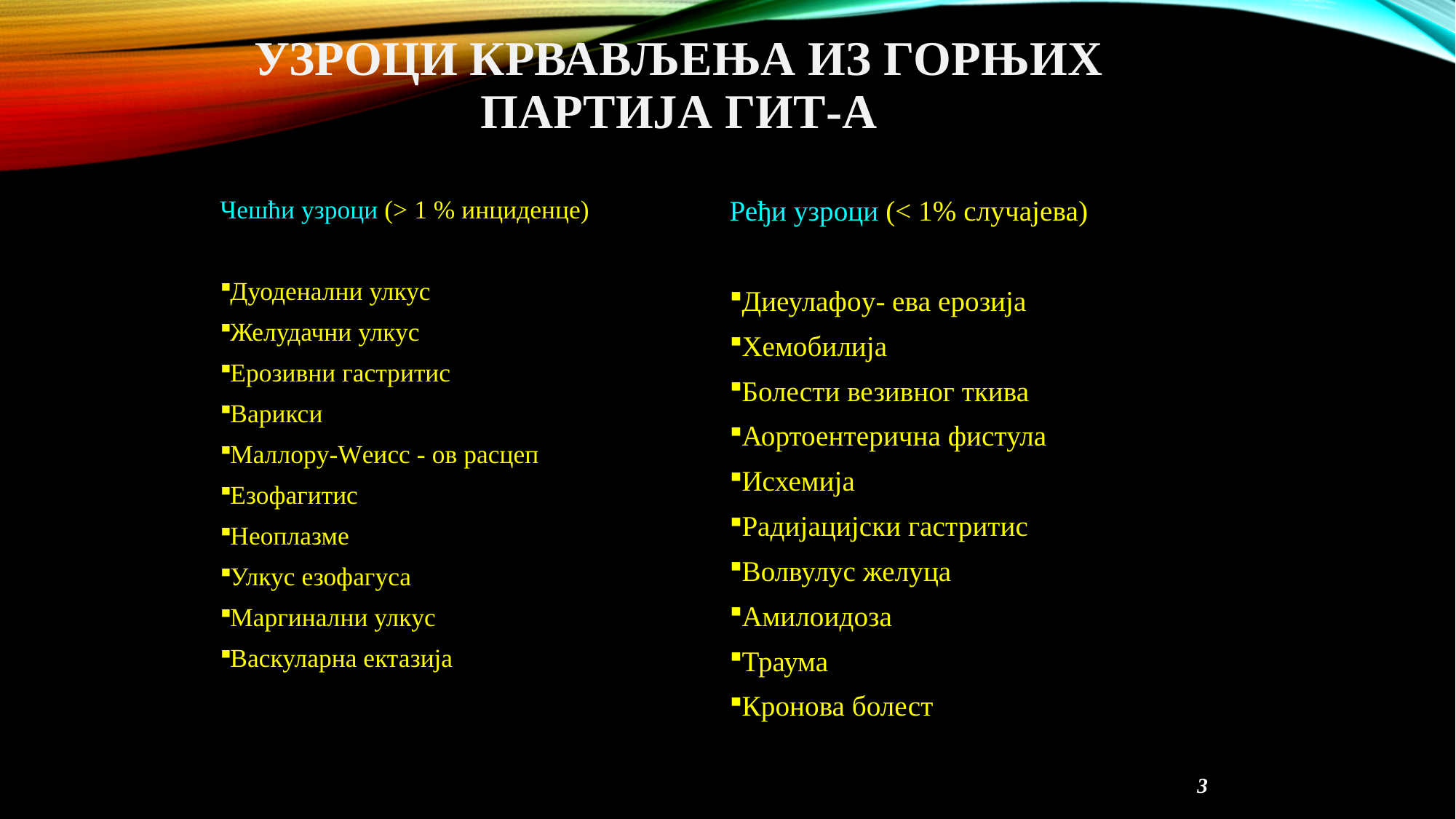

Узроци крвављења из горњих партија ГИТ-а
Чешћи узроци (> 1 % инциденце)

Дуоденални улкус
Желудачни улкус
Ерозивни гастритис
Варикси
Маллорy-Wеисс - ов расцеп
Езофагитис
Неоплазме
Улкус езофагуса
Маргинални улкус
Васкуларна ектазија
Ређи узроци (< 1% случајева)

Диеулафоy- ева ерозија
Хемобилија
Болести везивног ткива
Аортоентерична фистула
Исхемија
Радијацијски гастритис
Волвулус желуца
Амилоидоза
Траума
Кронова болест
3